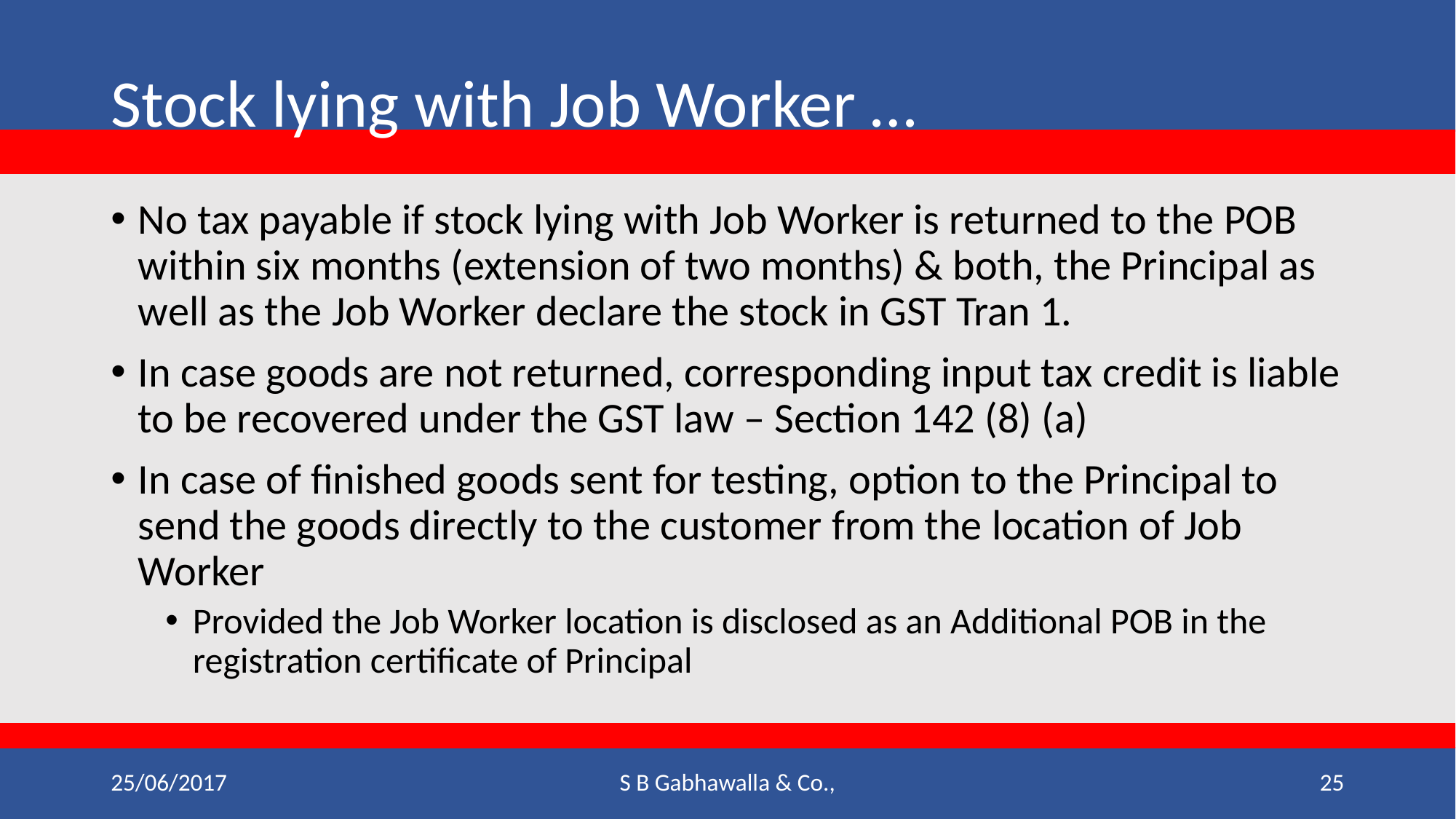

# Stock lying with Job Worker …
No tax payable if stock lying with Job Worker is returned to the POB within six months (extension of two months) & both, the Principal as well as the Job Worker declare the stock in GST Tran 1.
In case goods are not returned, corresponding input tax credit is liable to be recovered under the GST law – Section 142 (8) (a)
In case of finished goods sent for testing, option to the Principal to send the goods directly to the customer from the location of Job Worker
Provided the Job Worker location is disclosed as an Additional POB in the registration certificate of Principal

25/06/2017
S B Gabhawalla & Co.,
25